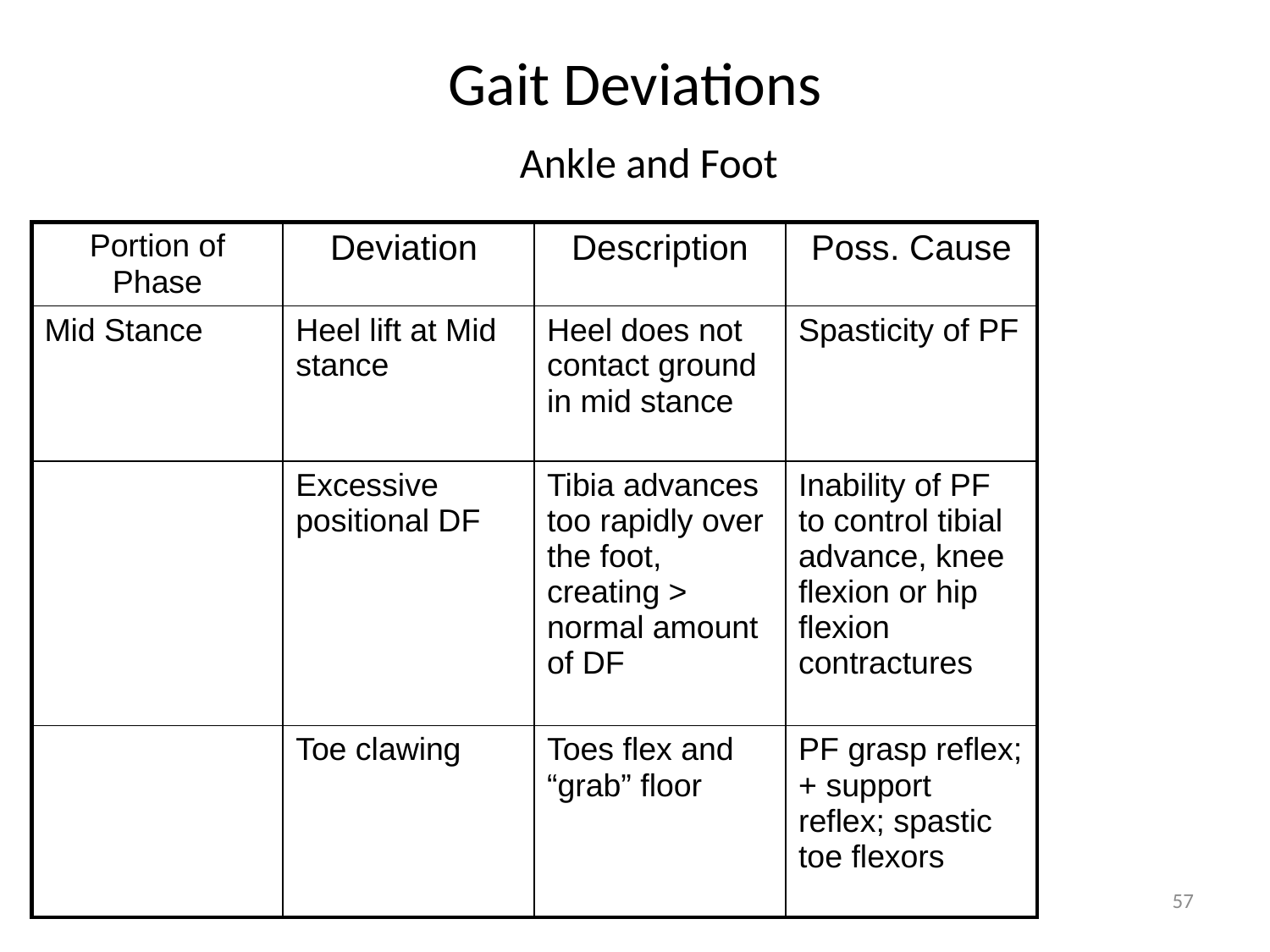

# Gait Deviations Ankle and Foot
| Portion of Phase | Deviation | Description | Poss. Cause |
| --- | --- | --- | --- |
| Mid Stance | Heel lift at Mid stance | Heel does not contact ground in mid stance | Spasticity of PF |
|  | Excessive positional DF | Tibia advances too rapidly over the foot, creating > normal amount of DF | Inability of PF to control tibial advance, knee flexion or hip flexion contractures |
|  | Toe clawing | Toes flex and “grab” floor | PF grasp reflex; + support reflex; spastic toe flexors |
57